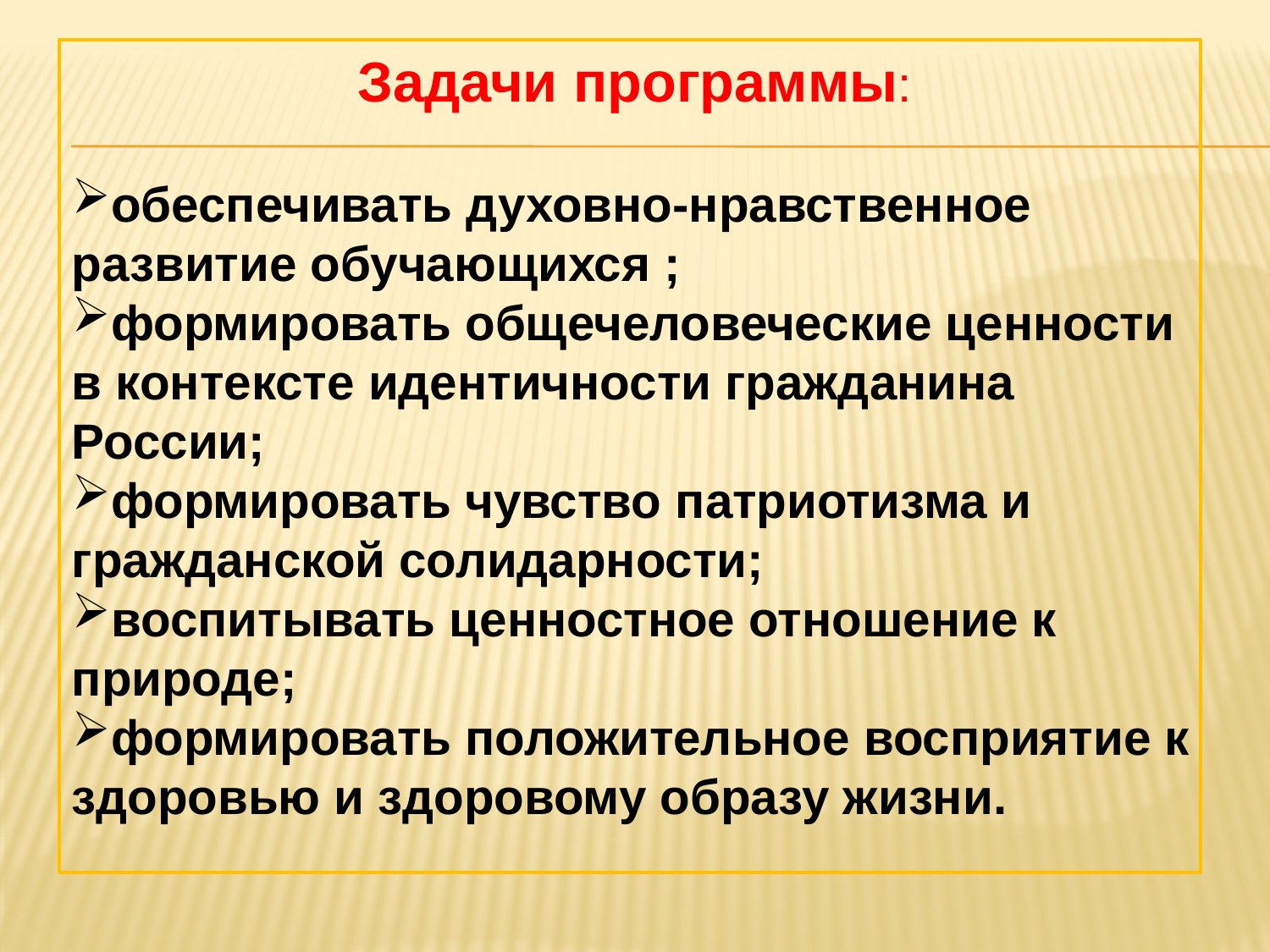

Задачи программы:

обеспечивать духовно-нравственное развитие обучающихся ;
формировать общечеловеческие ценности в контексте идентичности гражданина России;
формировать чувство патриотизма и гражданской солидарности;
воспитывать ценностное отношение к природе;
формировать положительное восприятие к здоровью и здоровому образу жизни.